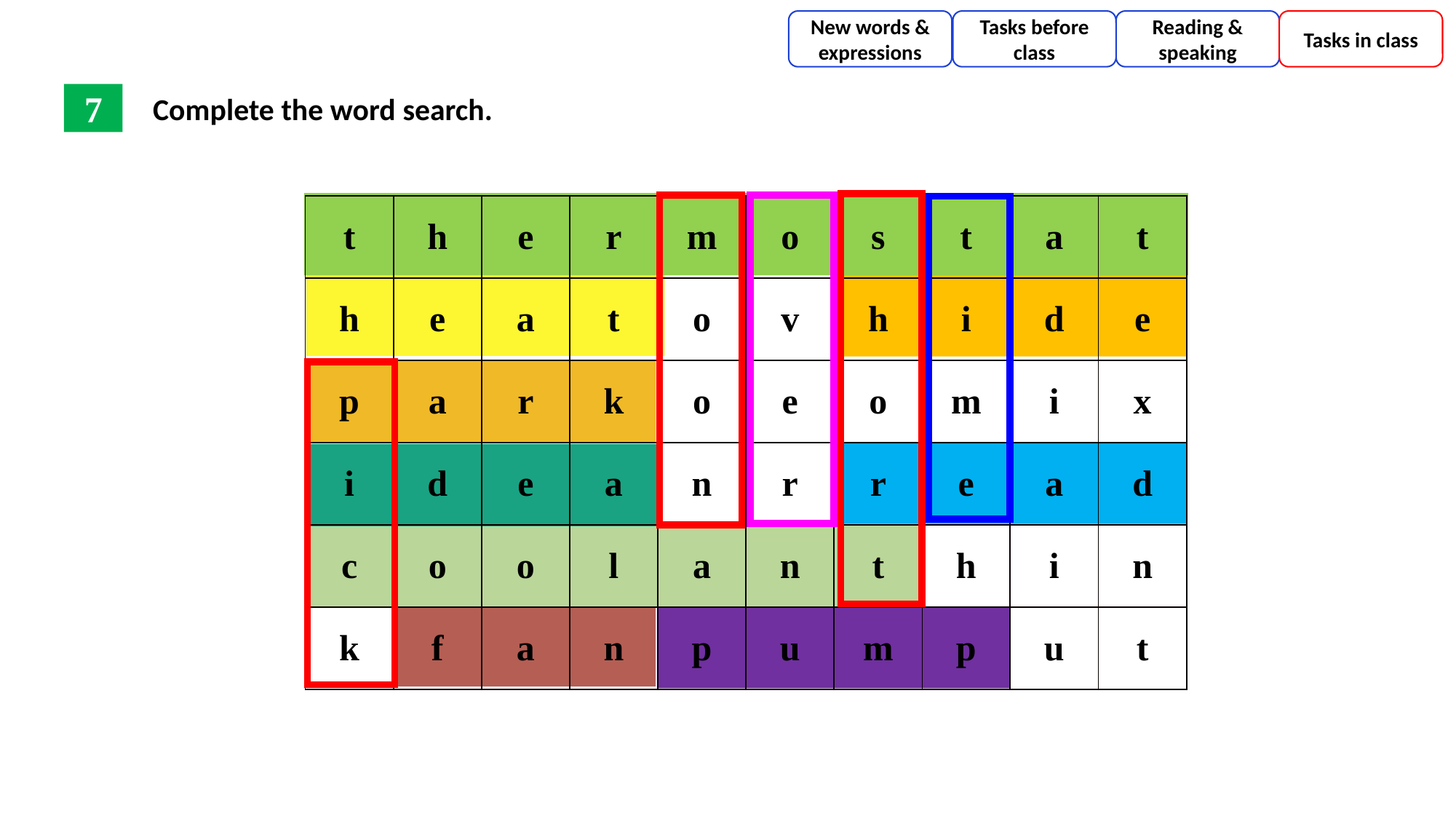

New words & expressions
Tasks before class
Reading & speaking
Tasks in class
Complete the word search.
7

| t | h | e | r | m | o | s | t | a | t |
| --- | --- | --- | --- | --- | --- | --- | --- | --- | --- |
| h | e | a | t | o | v | h | i | d | e |
| p | a | r | k | o | e | o | m | i | x |
| i | d | e | a | n | r | r | e | a | d |
| c | o | o | l | a | n | t | h | i | n |
| k | f | a | n | p | u | m | p | u | t |